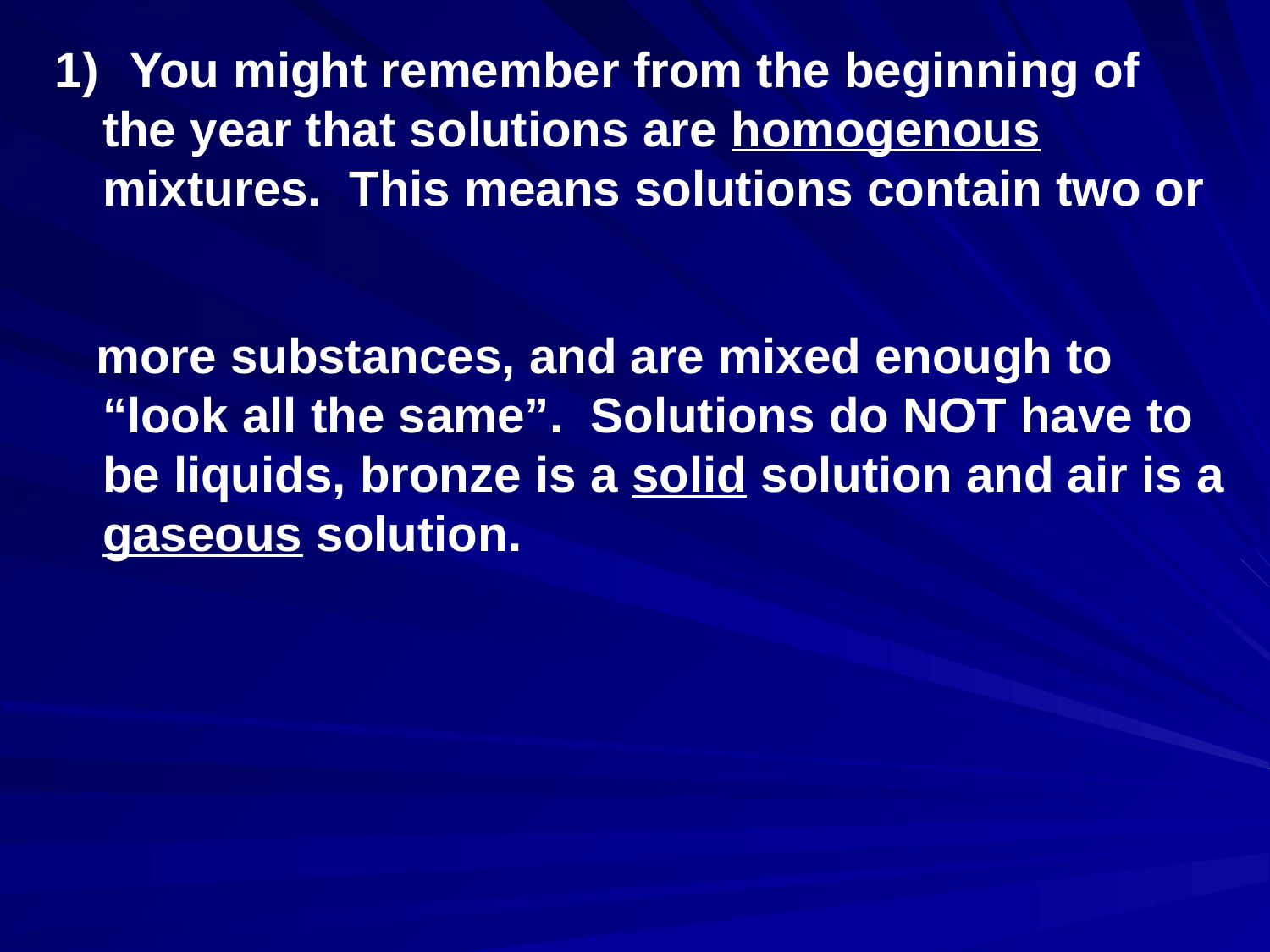

You might remember from the beginning of the year that solutions are homogenous mixtures.  This means solutions contain two or

   more substances, and are mixed enough to “look all the same”.  Solutions do NOT have to be liquids, bronze is a solid solution and air is a gaseous solution.